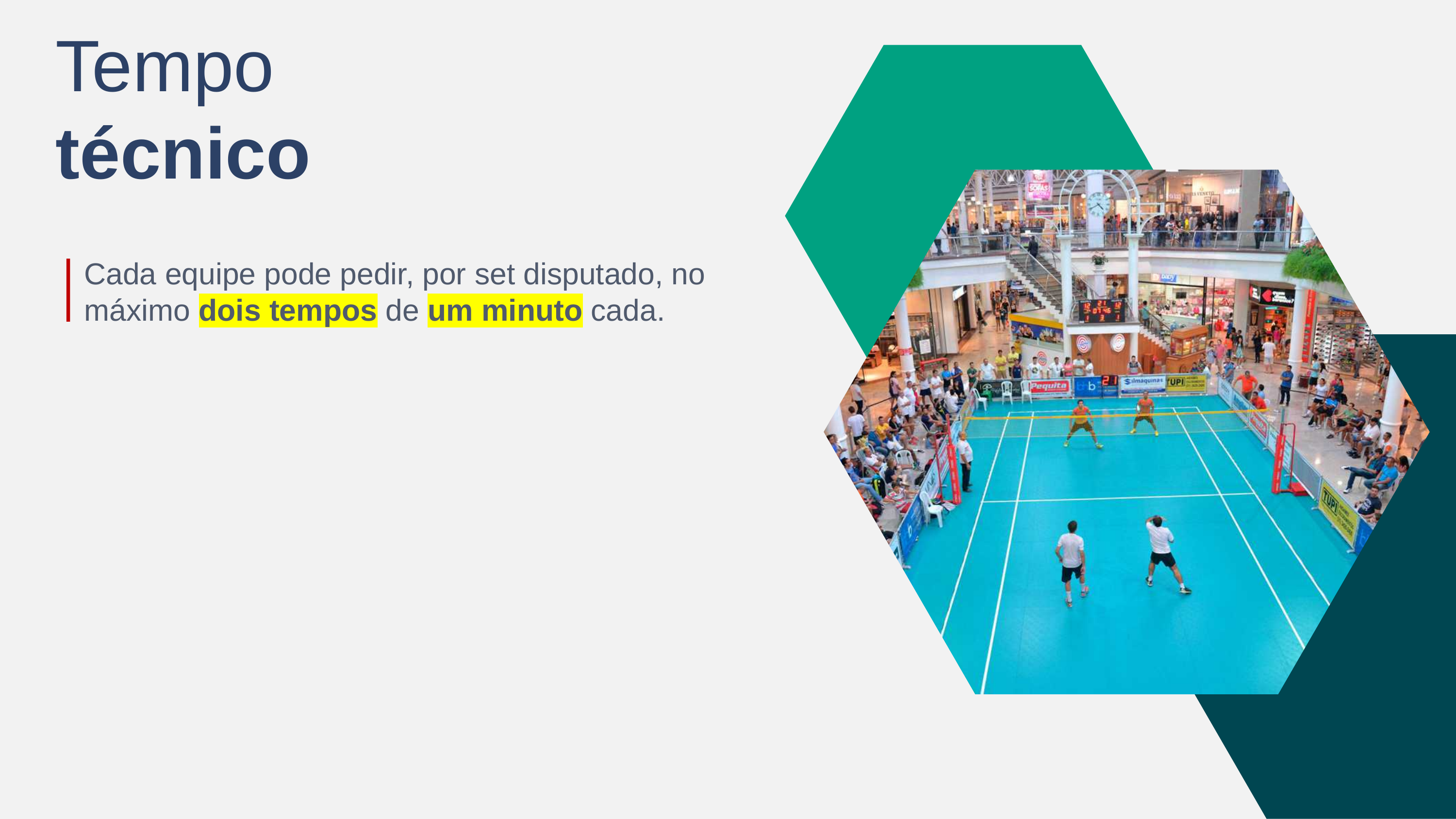

Tempo
técnico .

Cada equipe pode pedir, por set disputado, no máximo dois tempos de um minuto cada.